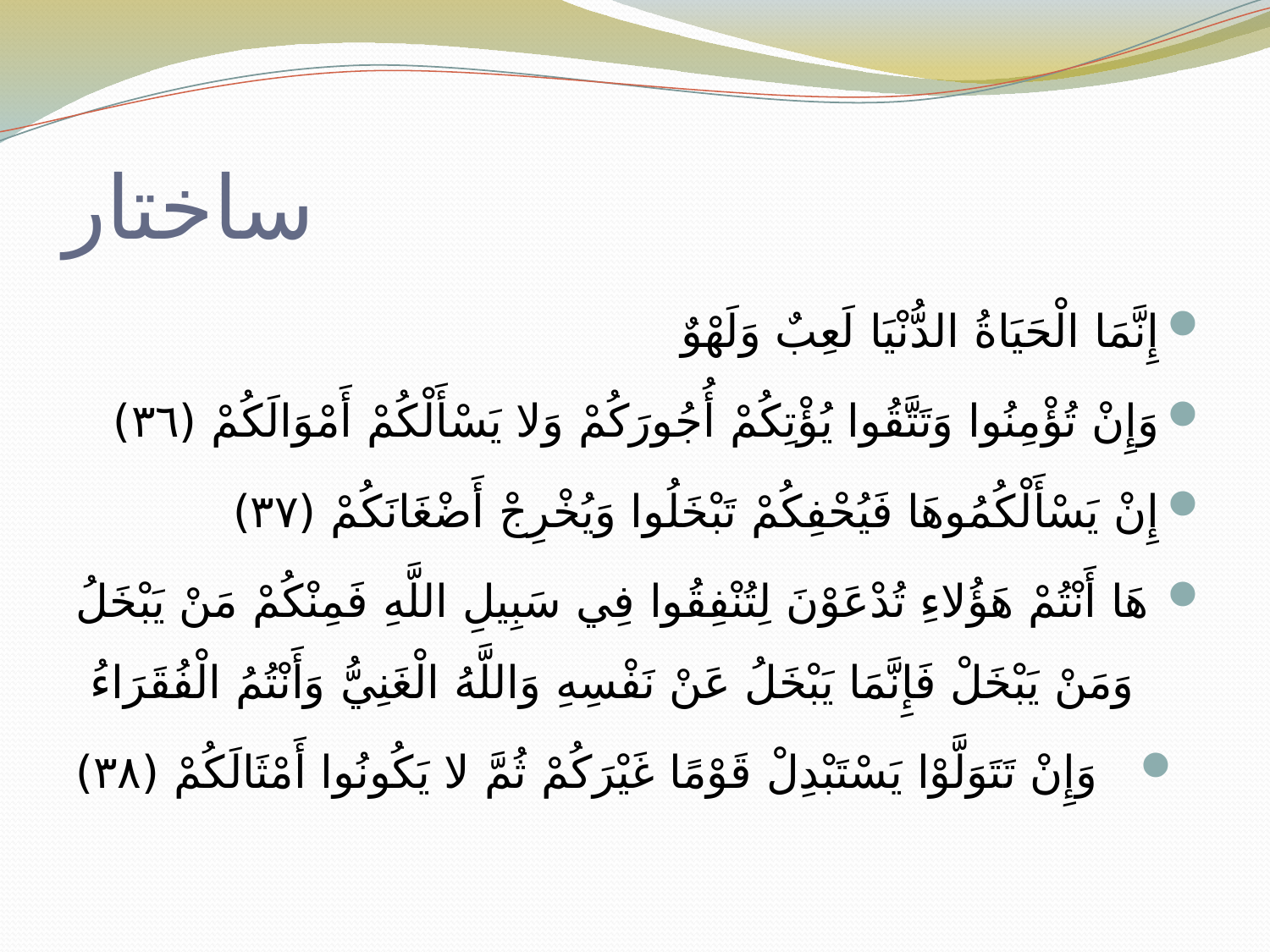

# ساختار
إِنَّمَا الْحَيَاةُ الدُّنْيَا لَعِبٌ وَلَهْوٌ
وَإِنْ تُؤْمِنُوا وَتَتَّقُوا يُؤْتِكُمْ أُجُورَكُمْ وَلا يَسْأَلْكُمْ أَمْوَالَكُمْ (٣٦)
إِنْ يَسْأَلْكُمُوهَا فَيُحْفِكُمْ تَبْخَلُوا وَيُخْرِجْ أَضْغَانَكُمْ (٣٧)
هَا أَنْتُمْ هَؤُلاءِ تُدْعَوْنَ لِتُنْفِقُوا فِي سَبِيلِ اللَّهِ فَمِنْكُمْ مَنْ يَبْخَلُ وَمَنْ يَبْخَلْ فَإِنَّمَا يَبْخَلُ عَنْ نَفْسِهِ وَاللَّهُ الْغَنِيُّ وَأَنْتُمُ الْفُقَرَاءُ
وَإِنْ تَتَوَلَّوْا يَسْتَبْدِلْ قَوْمًا غَيْرَكُمْ ثُمَّ لا يَكُونُوا أَمْثَالَكُمْ (٣٨)